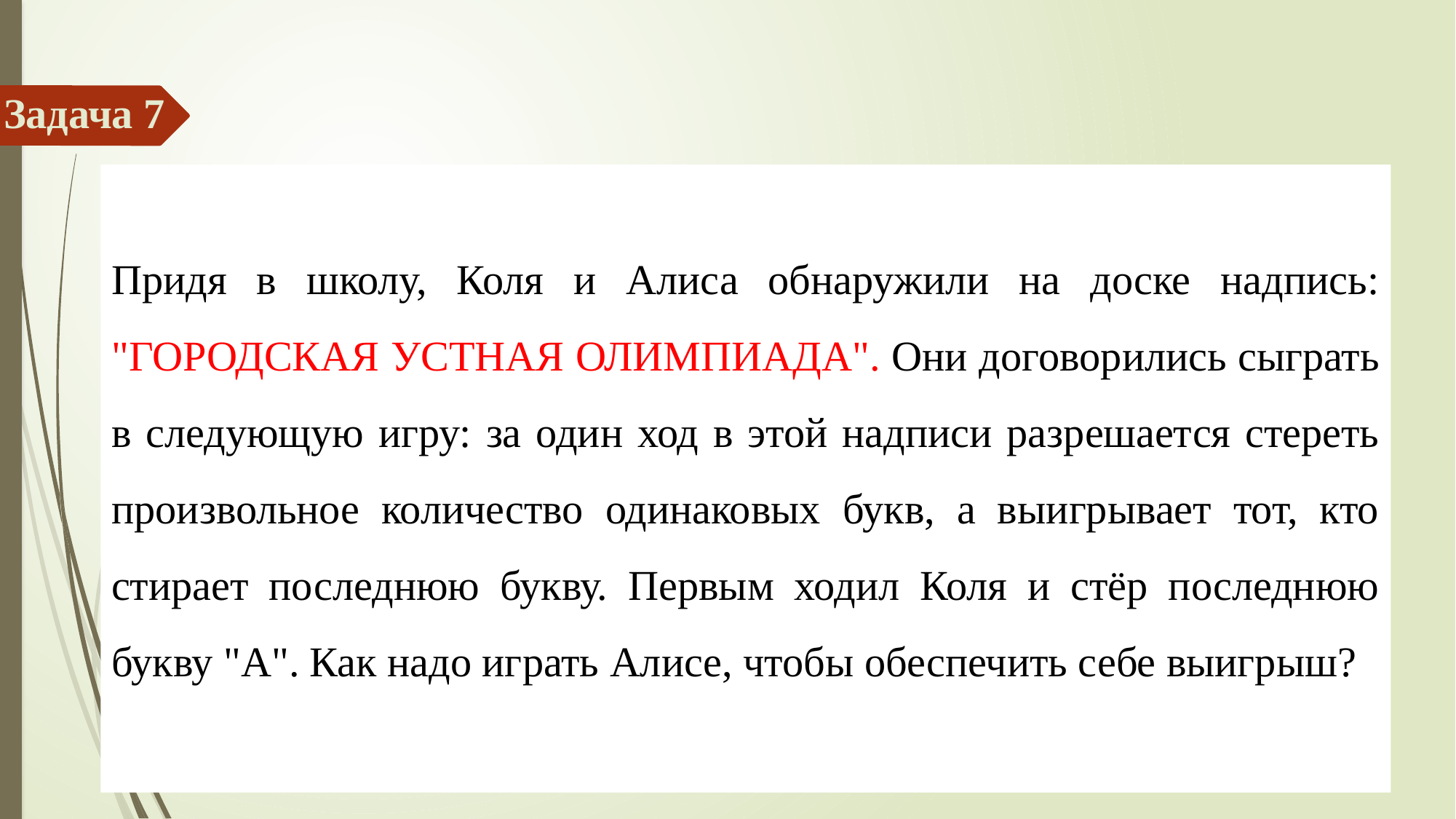

# Задача 7

Придя в школу, Коля и Алиса обнаружили на доске надпись: "ГОРОДСКАЯ УСТНАЯ ОЛИМПИАДА". Они договорились сыграть в следующую игру: за один ход в этой надписи разрешается стереть произвольное количество одинаковых букв, а выигрывает тот, кто стирает последнюю букву. Первым ходил Коля и стёр последнюю букву "А". Как надо играть Алисе, чтобы обеспечить себе выигрыш?